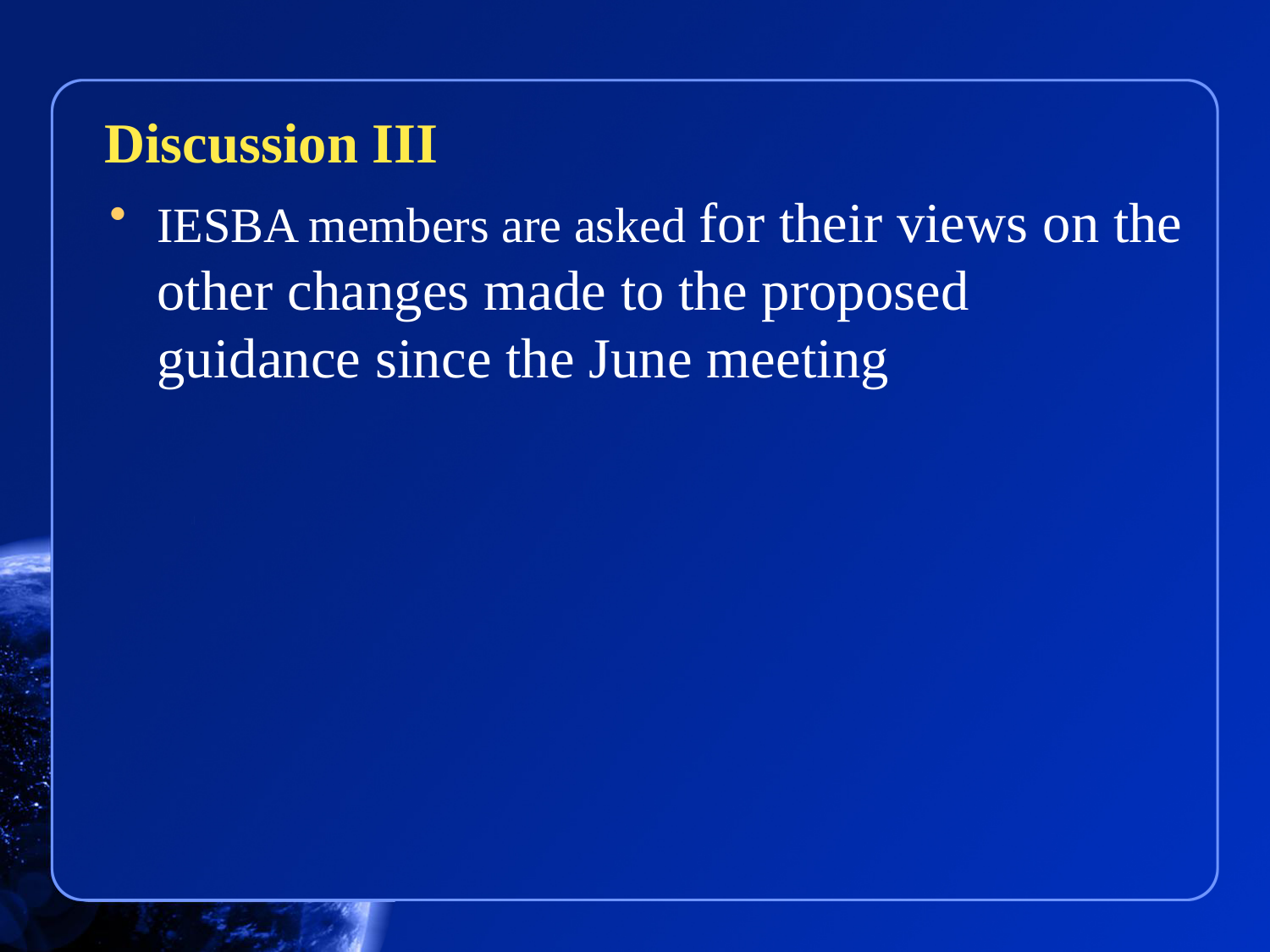

Discussion III
IESBA members are asked for their views on the other changes made to the proposed guidance since the June meeting